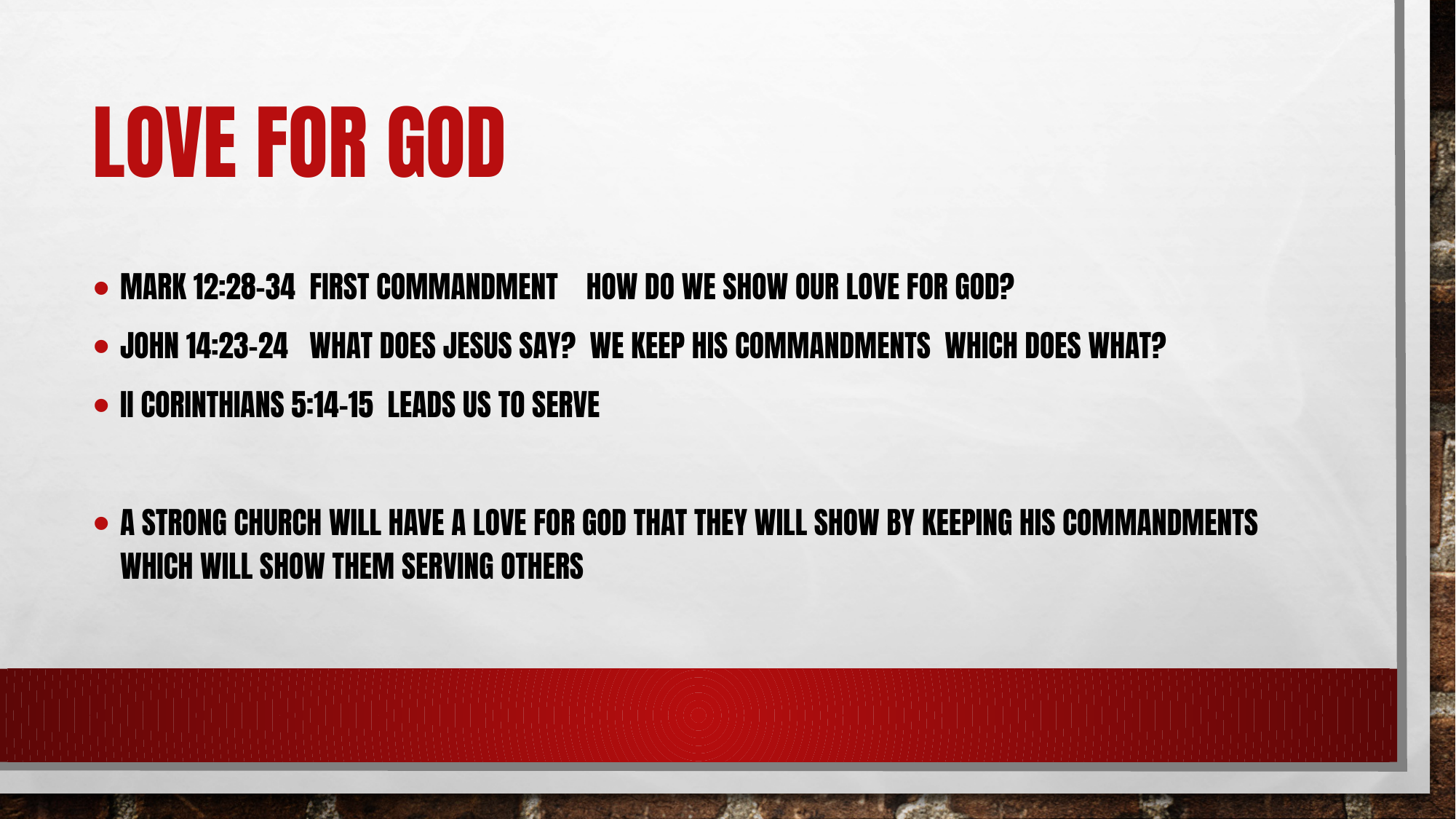

# Love For God
Mark 12:28-34  First Commandment    How do we show our love for god?
John 14:23-24   What does Jesus say?  We keep his commandments  which does what?
Ii corinthians 5:14-15  leads us to serve

A strong church will have a Love for god that they will show by keeping his commandments which will show them serving others